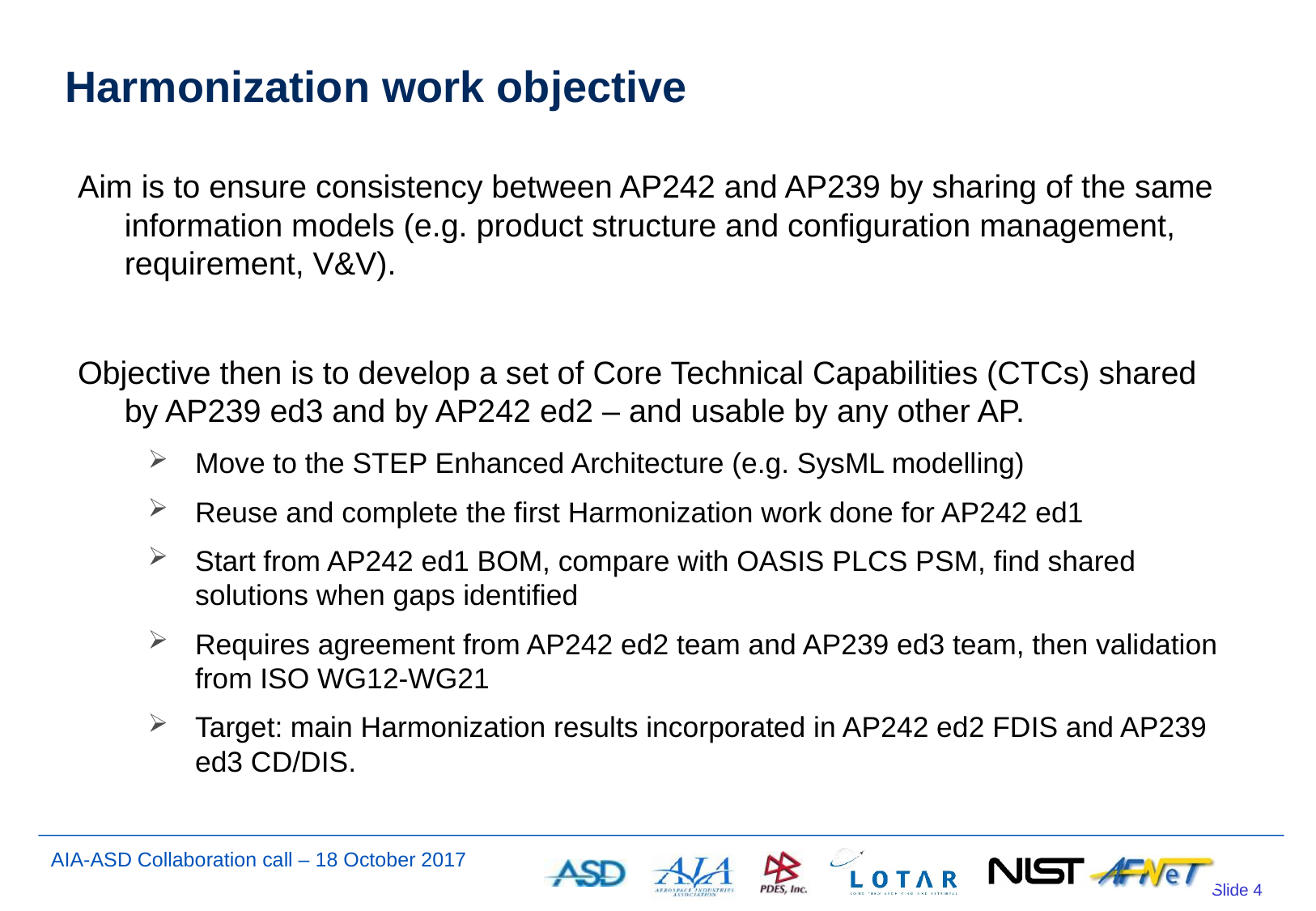

# Harmonization work objective
Aim is to ensure consistency between AP242 and AP239 by sharing of the same information models (e.g. product structure and configuration management, requirement, V&V).

Objective then is to develop a set of Core Technical Capabilities (CTCs) shared by AP239 ed3 and by AP242 ed2 – and usable by any other AP.
Move to the STEP Enhanced Architecture (e.g. SysML modelling)
Reuse and complete the first Harmonization work done for AP242 ed1
Start from AP242 ed1 BOM, compare with OASIS PLCS PSM, find shared solutions when gaps identified
Requires agreement from AP242 ed2 team and AP239 ed3 team, then validation from ISO WG12-WG21
Target: main Harmonization results incorporated in AP242 ed2 FDIS and AP239 ed3 CD/DIS.